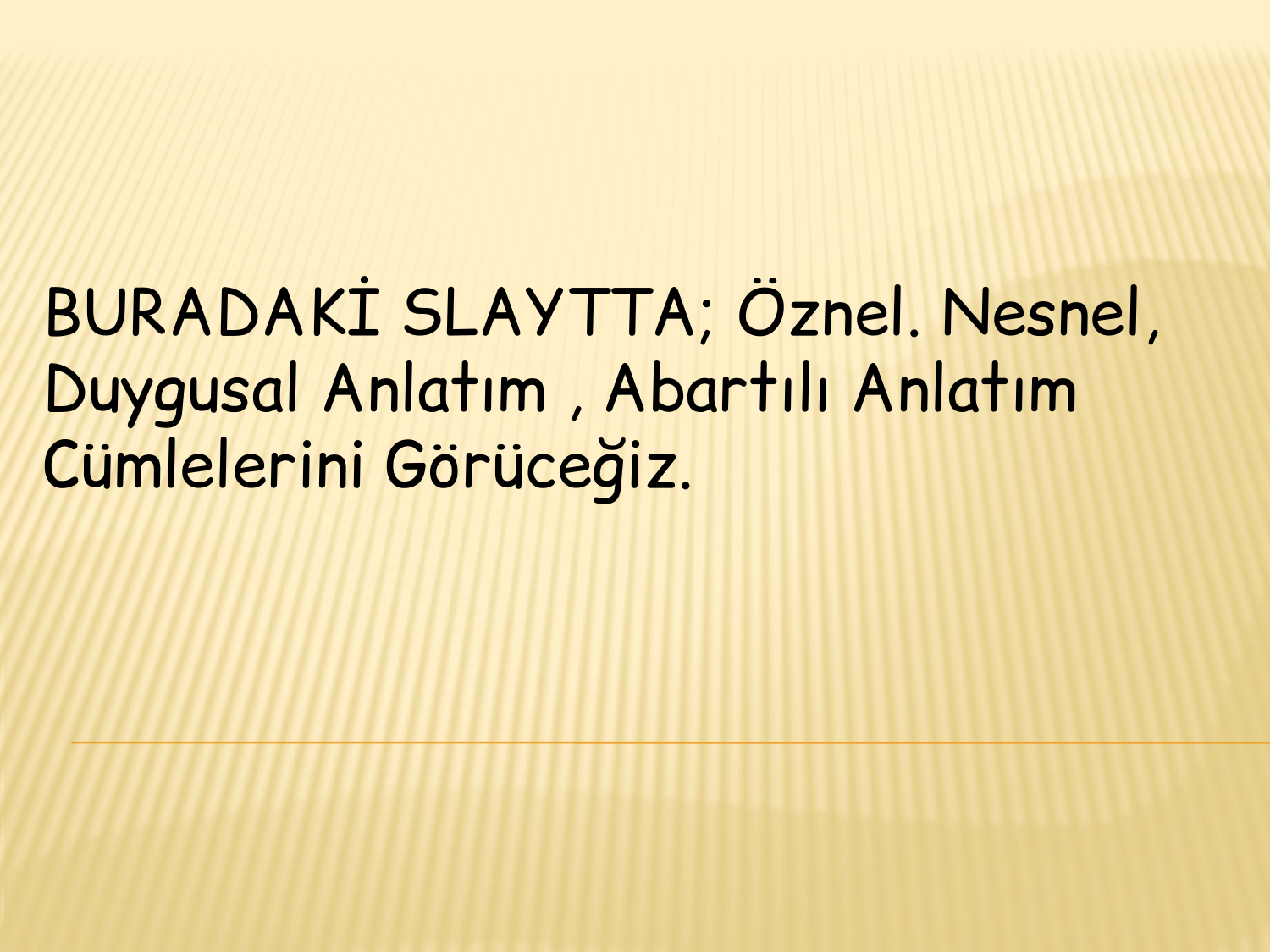

BURADAKİ SLAYTTA; Öznel. Nesnel, Duygusal Anlatım , Abartılı Anlatım Cümlelerini Görüceğiz.
#